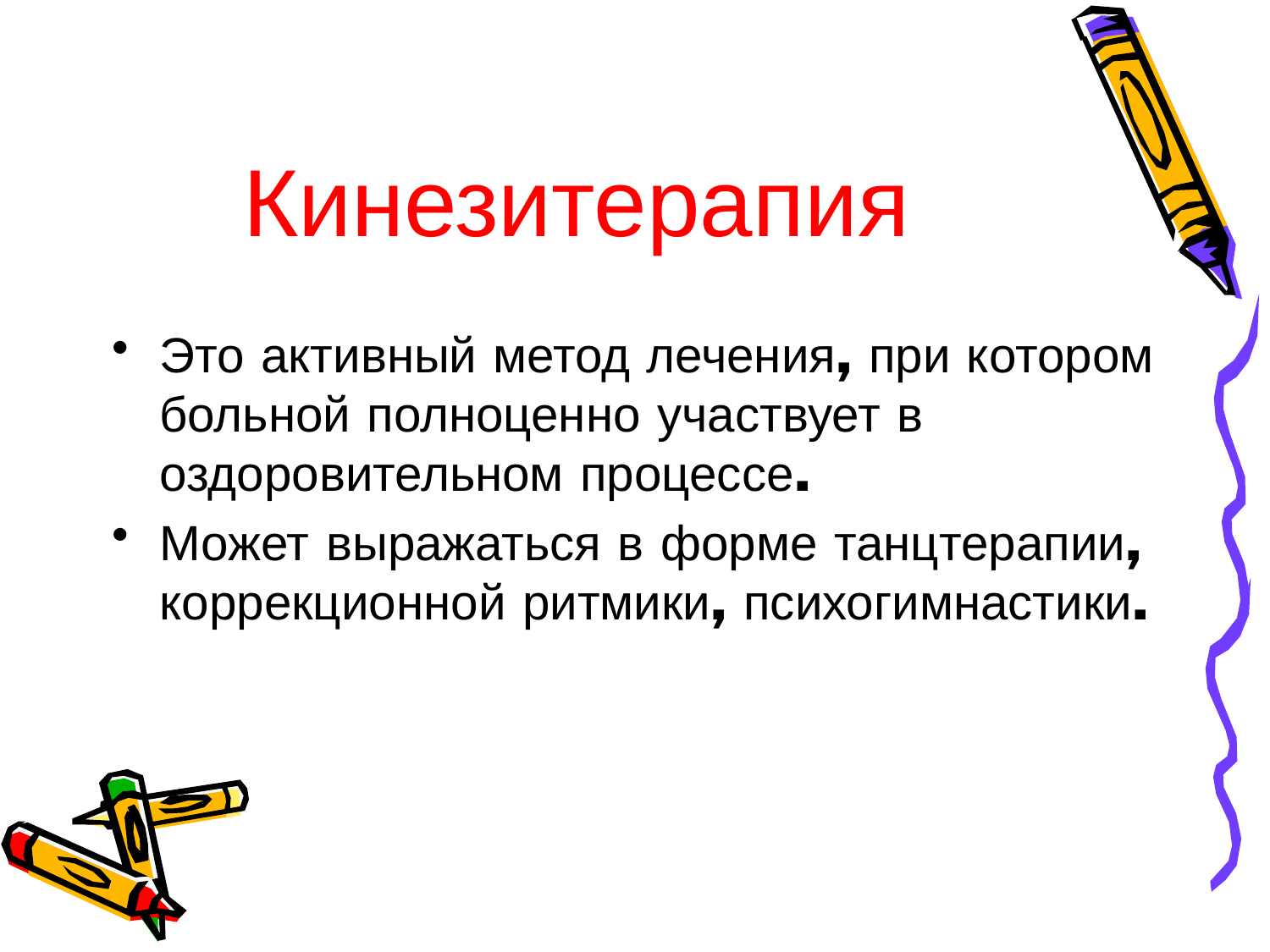

# Кинезитерапия
Это активный метод лечения, при котором больной полноценно участвует в оздоровительном процессе.
Может выражаться в форме танцтерапии, коррекционной ритмики, психогимнастики.